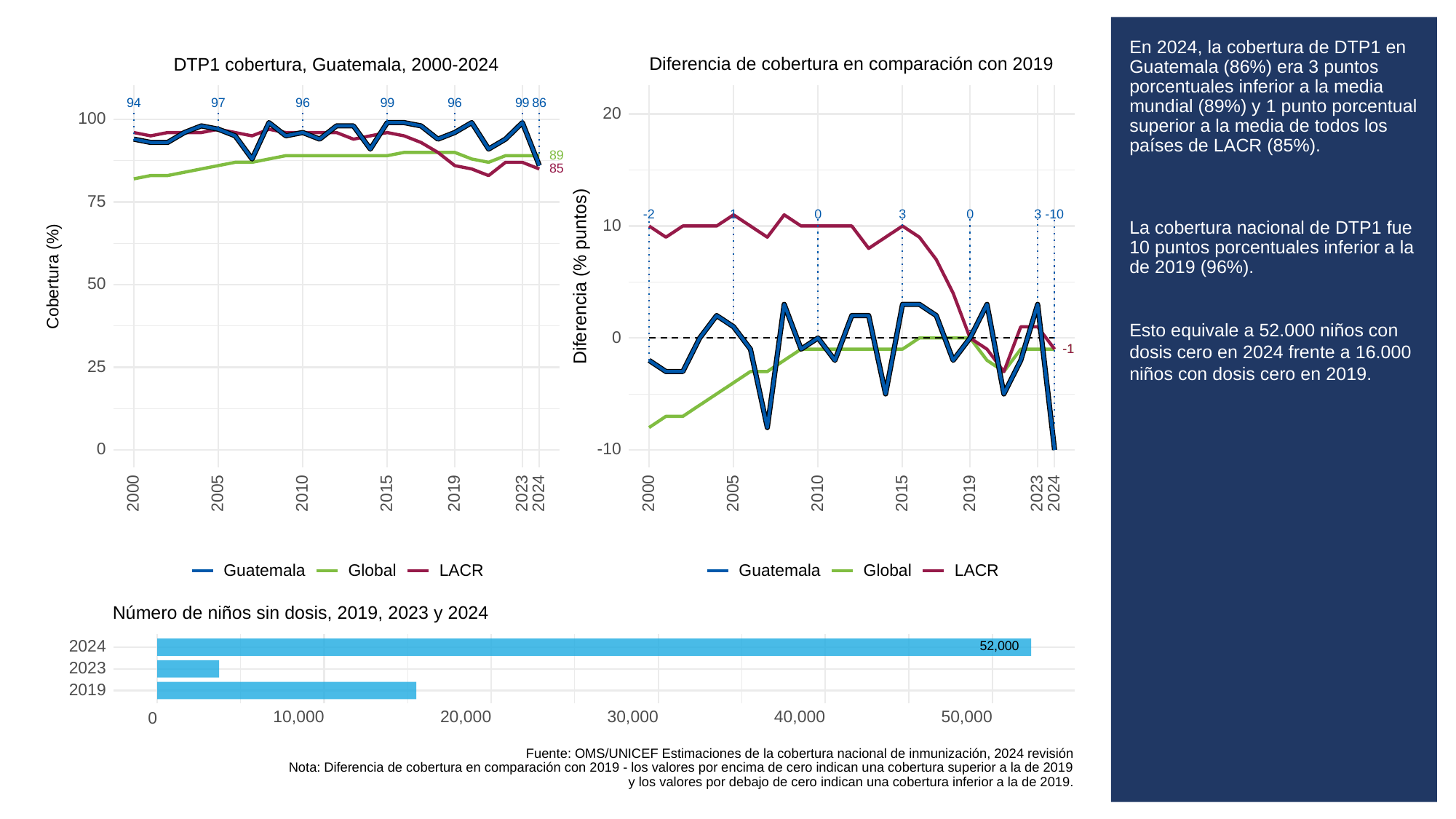

# En 2024, la cobertura de DTP1 en Guatemala (86%) era 3 puntos porcentuales inferior a la media mundial (89%) y 1 punto porcentual superior a la media de todos los países de LACR (85%).

La cobertura nacional de DTP1 fue 10 puntos porcentuales inferior a la de 2019 (96%).

Esto equivale a 52.000 niños con dosis cero en 2024 frente a 16.000 niños con dosis cero en 2019.

Diferencia de cobertura en comparación con 2019
DTP1 cobertura, Guatemala, 2000-2024

94
97
96
99
96
99
86
20

100

89

85

75

3
3
0
0
-10
-2
1

10

Diferencia (% puntos)
Cobertura (%)
50

0

-1
-1
25

0
-10

2023
2023
2000
2005
2010
2015
2019
2024
2000
2005
2010
2015
2019
2024
Guatemala
Global
LACR
Guatemala
Global
LACR

Número de niños sin dosis, 2019, 2023 y 2024

52,000
2024

2023

2019

10,000
20,000
30,000
40,000
50,000
0
Fuente: OMS/UNICEF Estimaciones de la cobertura nacional de inmunización, 2024 revisión
Nota: Diferencia de cobertura en comparación con 2019 - los valores por encima de cero indican una cobertura superior a la de 2019
y los valores por debajo de cero indican una cobertura inferior a la de 2019.